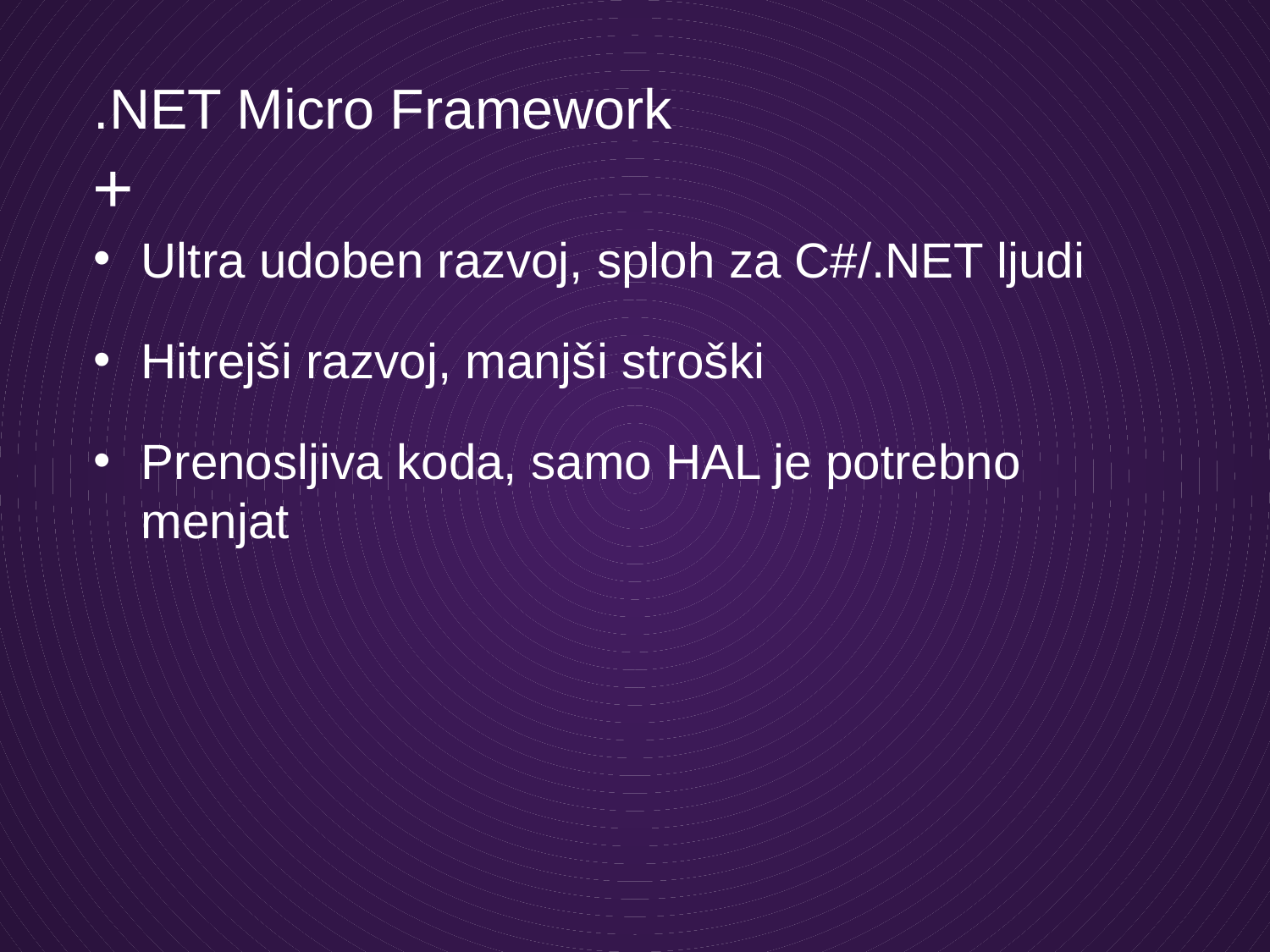

# .NET Micro Framework
+
Ultra udoben razvoj, sploh za C#/.NET ljudi
Hitrejši razvoj, manjši stroški
Prenosljiva koda, samo HAL je potrebno menjat